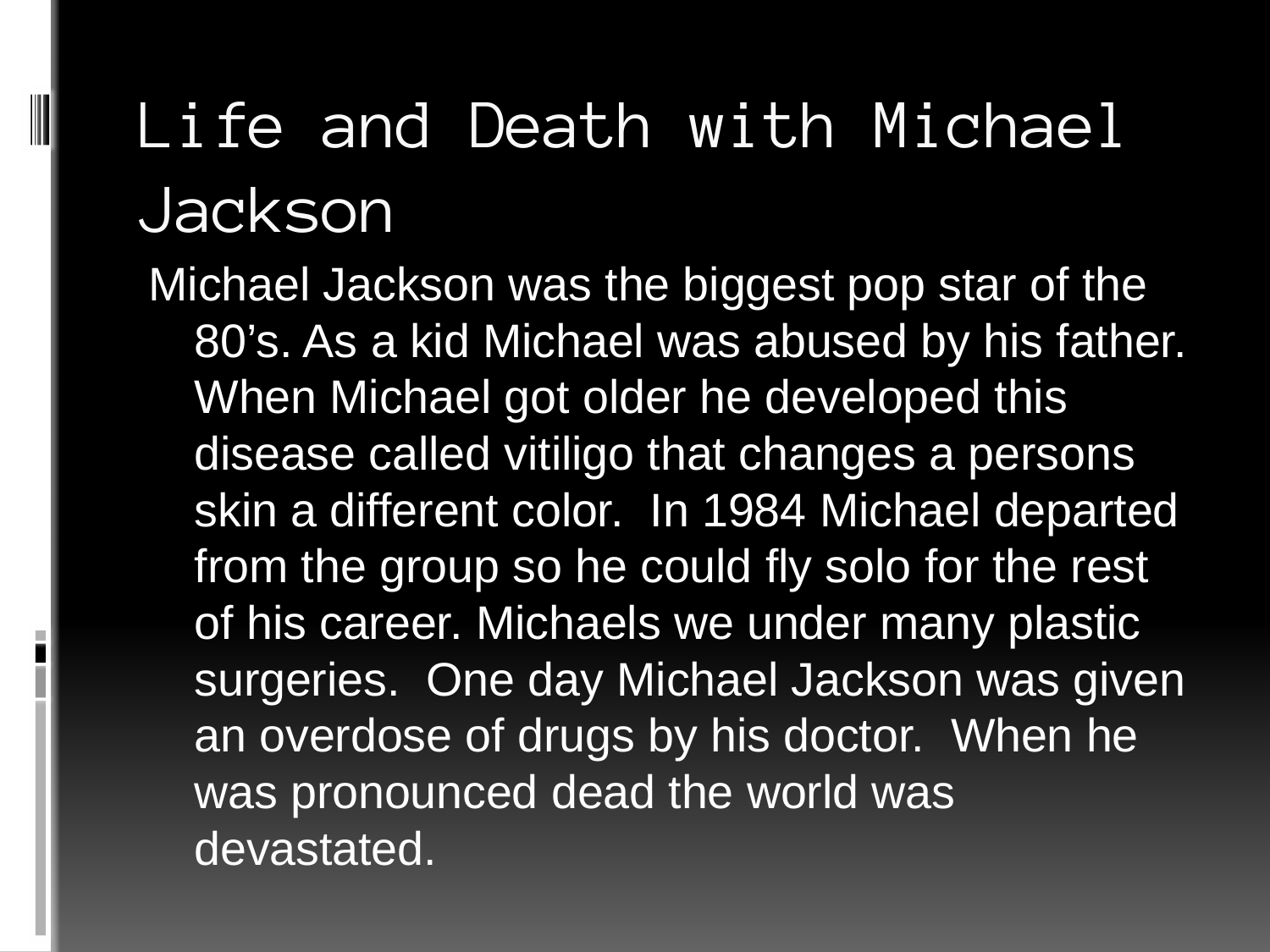

# Life and Death with Michael Jackson
Michael Jackson was the biggest pop star of the 80’s. As a kid Michael was abused by his father. When Michael got older he developed this disease called vitiligo that changes a persons skin a different color.  In 1984 Michael departed from the group so he could fly solo for the rest of his career. Michaels we under many plastic surgeries.  One day Michael Jackson was given an overdose of drugs by his doctor.  When he was pronounced dead the world was devastated.